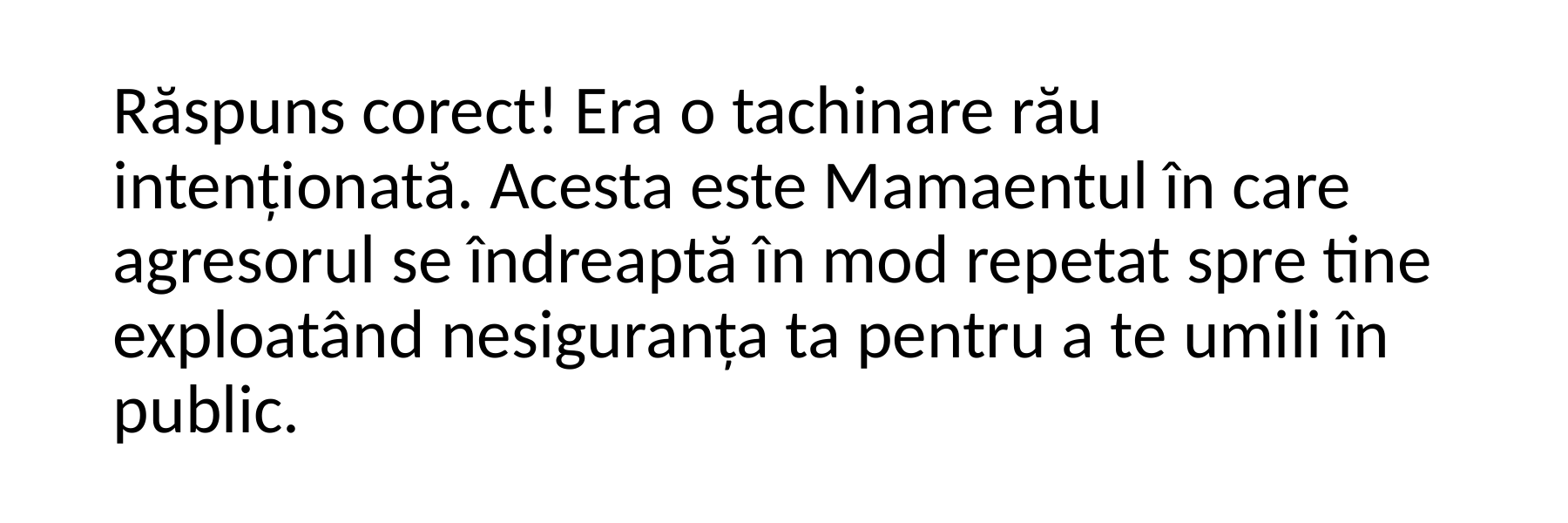

Răspuns corect! Era o tachinare rău intenționată. Acesta este Mamaentul în care agresorul se îndreaptă în mod repetat spre tine exploatând nesiguranța ta pentru a te umili în public.